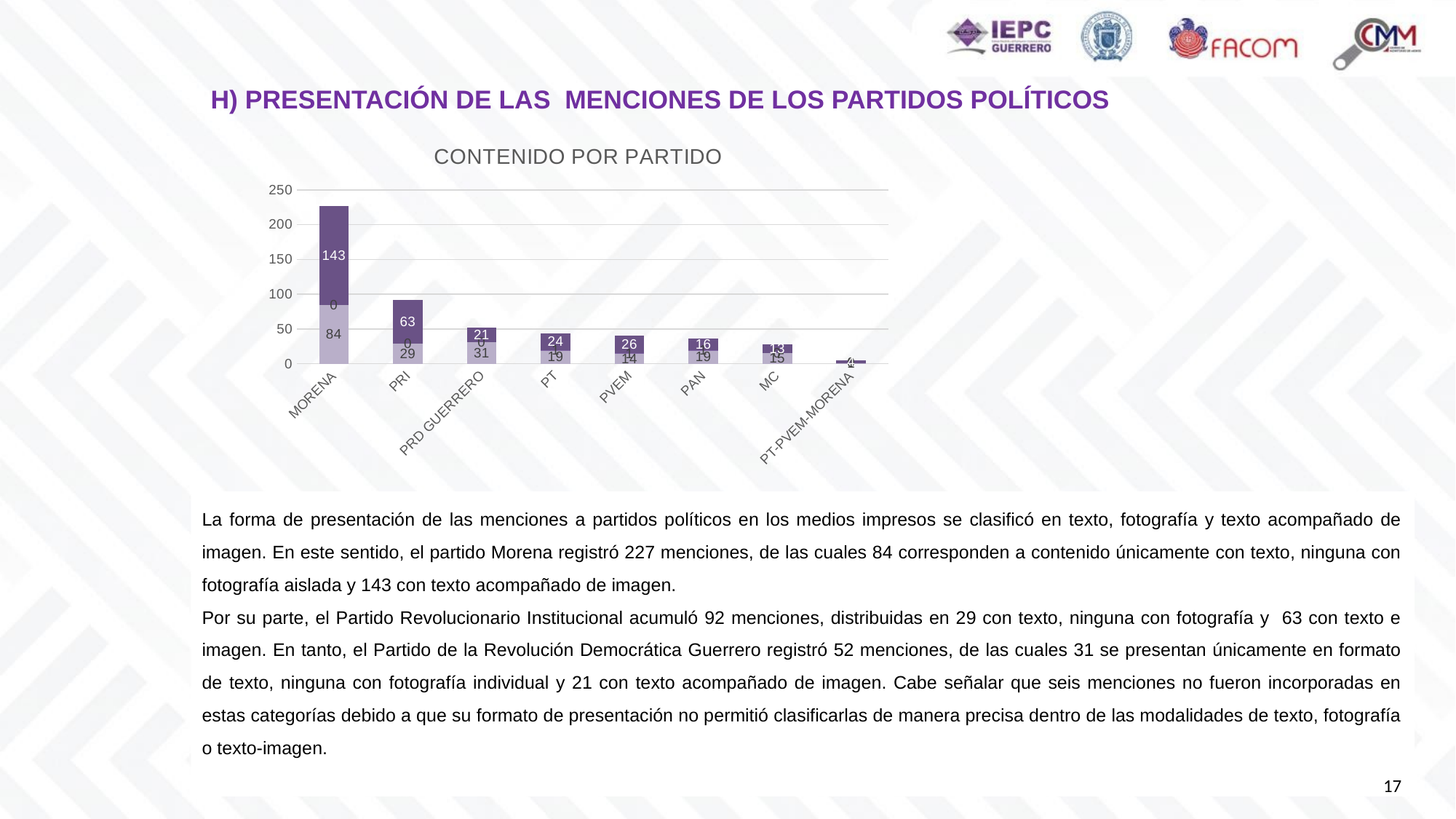

H) PRESENTACIÓN DE LAS  MENCIONES DE LOS PARTIDOS POLÍTICOS

### Chart: CONTENIDO POR PARTIDO

| Category | TEXTO | FOTOGRAFÍA | TEXTO-IMAGEN |
|---|---|---|---|
| MORENA | 84.0 | 0.0 | 143.0 |
| PRI | 29.0 | 0.0 | 63.0 |
| PRD GUERRERO | 31.0 | 0.0 | 21.0 |
| PT | 19.0 | 1.0 | 24.0 |
| PVEM | 14.0 | 1.0 | 26.0 |
| PAN | 19.0 | 1.0 | 16.0 |
| MC | 15.0 | 0.0 | 13.0 |
| PT-PVEM-MORENA | 1.0 | 0.0 | 4.0 |
La forma de presentación de las menciones a partidos políticos en los medios impresos se clasificó en texto, fotografía y texto acompañado de imagen. En este sentido, el partido Morena registró 227 menciones, de las cuales 84 corresponden a contenido únicamente con texto, ninguna con fotografía aislada y 143 con texto acompañado de imagen.
Por su parte, el Partido Revolucionario Institucional acumuló 92 menciones, distribuidas en 29 con texto, ninguna con fotografía y  63 con texto e imagen. En tanto, el Partido de la Revolución Democrática Guerrero registró 52 menciones, de las cuales 31 se presentan únicamente en formato de texto, ninguna con fotografía individual y 21 con texto acompañado de imagen. Cabe señalar que seis menciones no fueron incorporadas en estas categorías debido a que su formato de presentación no permitió clasificarlas de manera precisa dentro de las modalidades de texto, fotografía o texto-imagen.

17